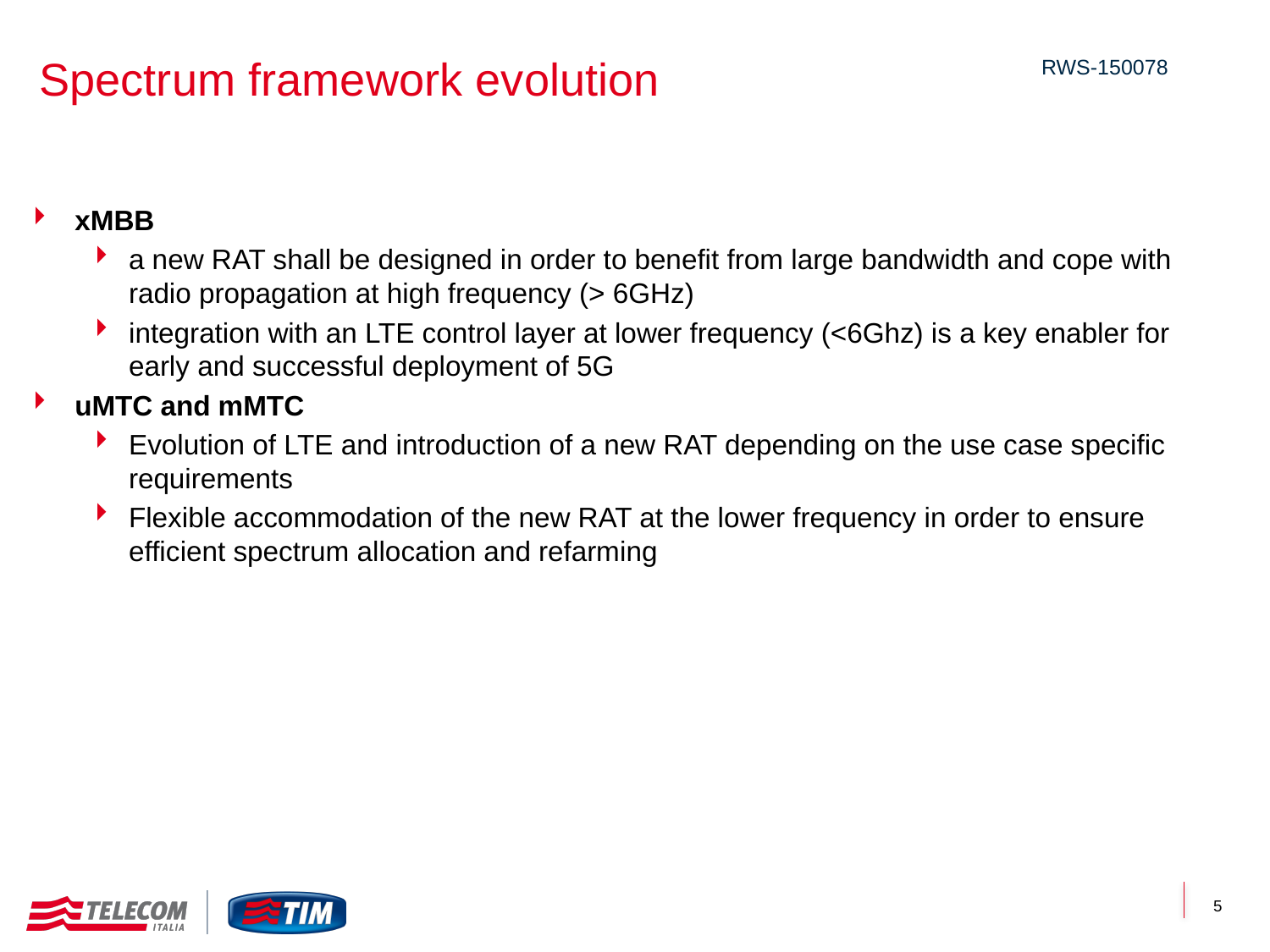

Spectrum framework evolution
RWS-150078
xMBB
a new RAT shall be designed in order to benefit from large bandwidth and cope with radio propagation at high frequency (> 6GHz)
integration with an LTE control layer at lower frequency (<6Ghz) is a key enabler for early and successful deployment of 5G
uMTC and mMTC
Evolution of LTE and introduction of a new RAT depending on the use case specific requirements
Flexible accommodation of the new RAT at the lower frequency in order to ensure efficient spectrum allocation and refarming